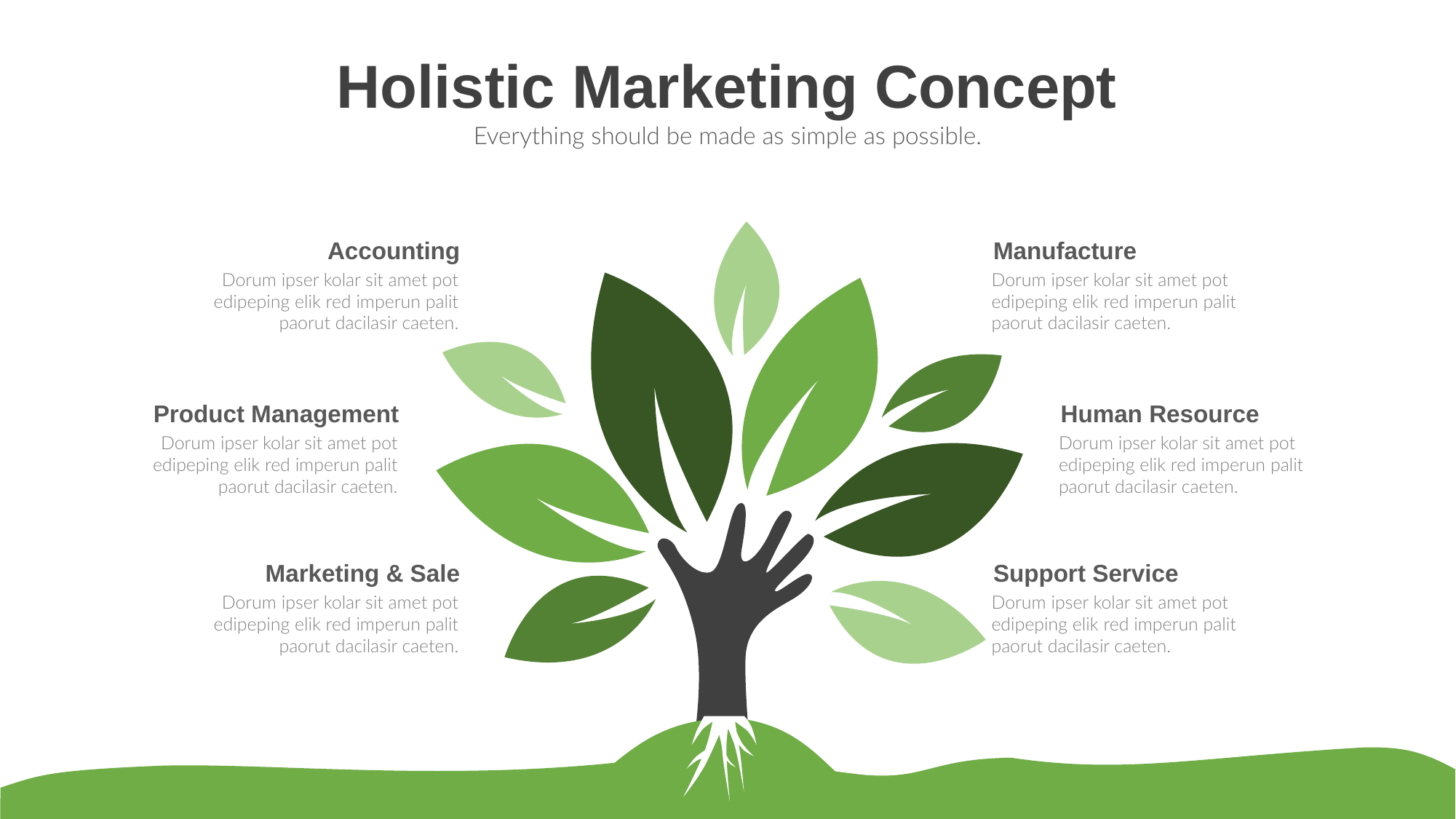

Holistic Marketing Concept
Everything should be made as simple as possible.

Accounting
Dorum ipser kolar sit amet pot edipeping elik red imperun palit paorut dacilasir caeten.
Manufacture
Dorum ipser kolar sit amet pot edipeping elik red imperun palit paorut dacilasir caeten.
Product Management
Dorum ipser kolar sit amet pot edipeping elik red imperun palit paorut dacilasir caeten.
Human Resource
Dorum ipser kolar sit amet pot edipeping elik red imperun palit paorut dacilasir caeten.
Marketing & Sale
Dorum ipser kolar sit amet pot edipeping elik red imperun palit paorut dacilasir caeten.
Support Service
Dorum ipser kolar sit amet pot edipeping elik red imperun palit paorut dacilasir caeten.